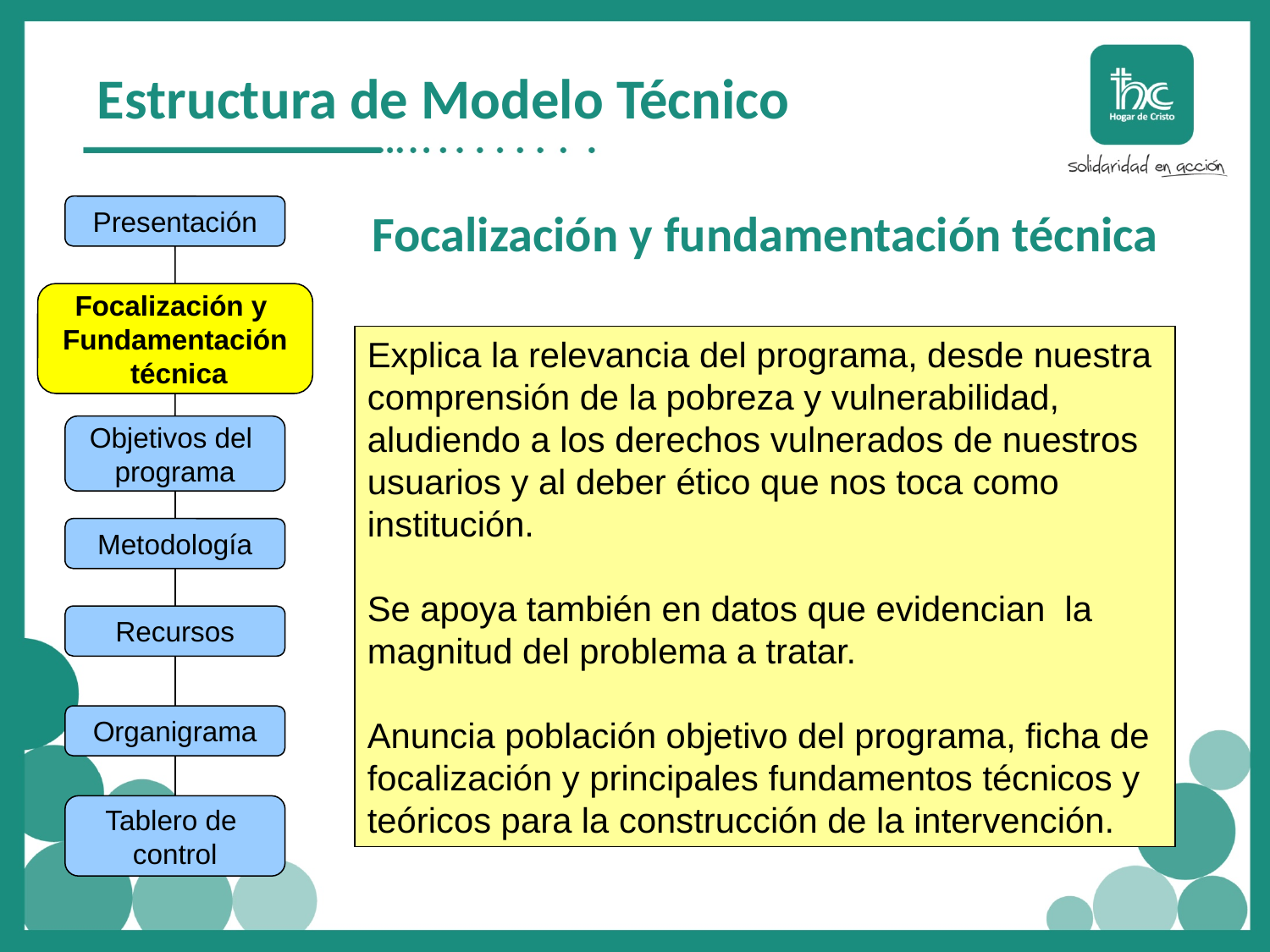

Estructura de Modelo Técnico

Focalización y fundamentación técnica
Presentación
Focalización y
Fundamentación
 técnica
Explica la relevancia del programa, desde nuestra comprensión de la pobreza y vulnerabilidad, aludiendo a los derechos vulnerados de nuestros usuarios y al deber ético que nos toca como institución.

Se apoya también en datos que evidencian  la magnitud del problema a tratar.

Anuncia población objetivo del programa, ficha de focalización y principales fundamentos técnicos y teóricos para la construcción de la intervención.
Objetivos del
programa
Metodología
Recursos
Organigrama
Tablero de
control